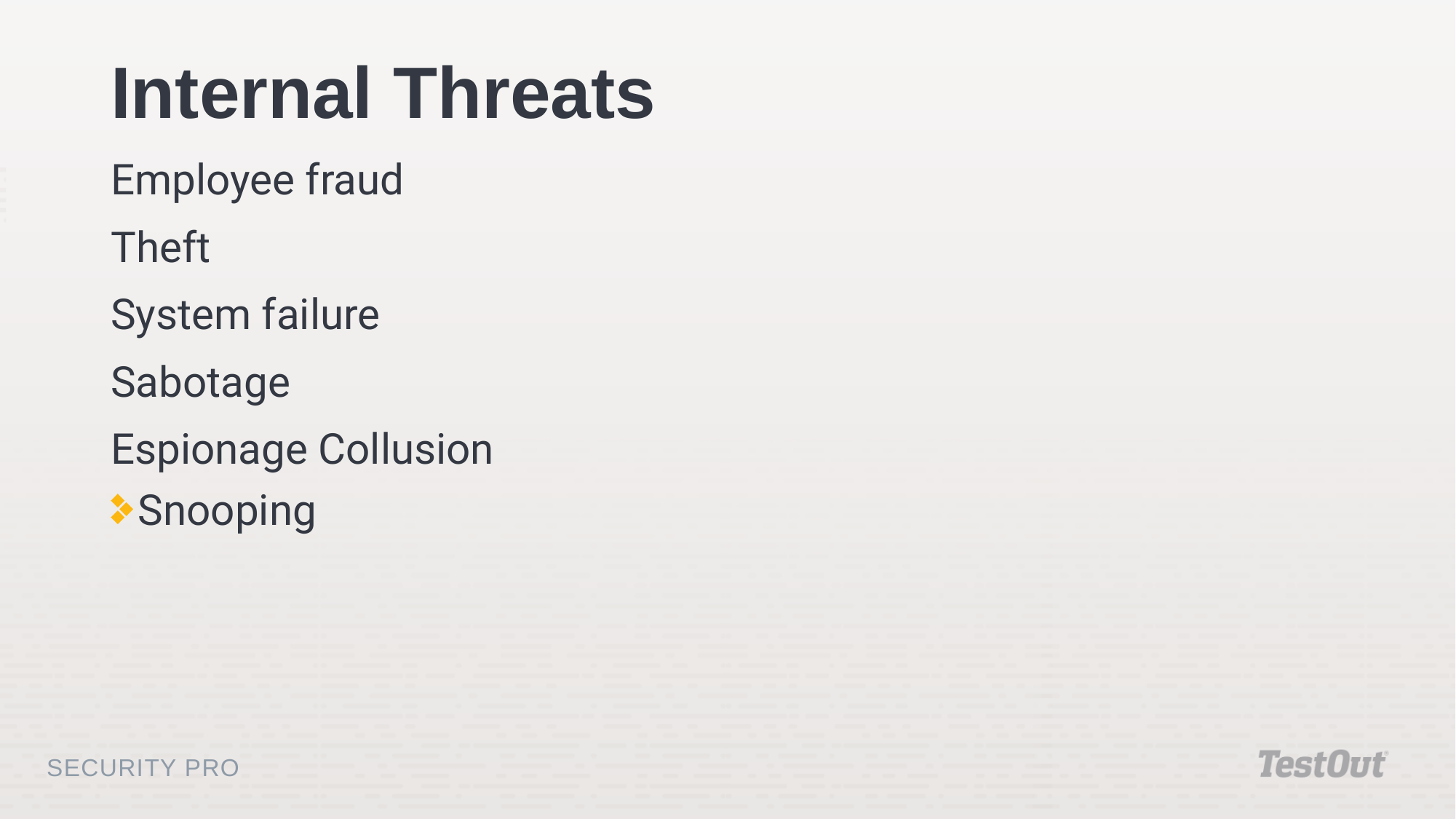

# Internal Threats
Employee fraud
Theft
System failure
Sabotage
Espionage Collusion
Snooping
Security Pro